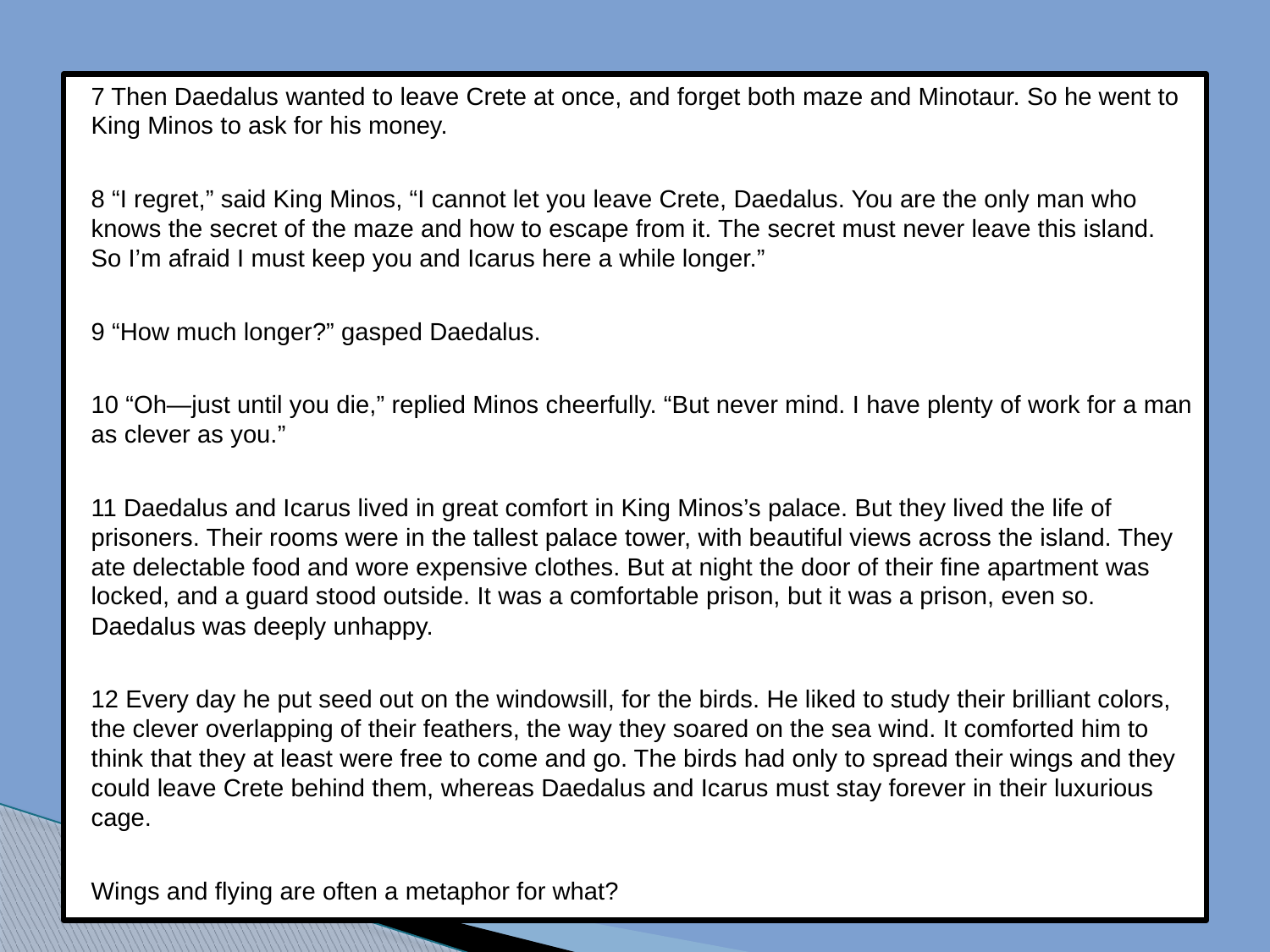

7 Then Daedalus wanted to leave Crete at once, and forget both maze and Minotaur. So he went to King Minos to ask for his money.

8 “I regret,” said King Minos, “I cannot let you leave Crete, Daedalus. You are the only man who knows the secret of the maze and how to escape from it. The secret must never leave this island. So I’m afraid I must keep you and Icarus here a while longer.”

9 “How much longer?” gasped Daedalus.

10 “Oh—just until you die,” replied Minos cheerfully. “But never mind. I have plenty of work for a man as clever as you.”

11 Daedalus and Icarus lived in great comfort in King Minos’s palace. But they lived the life of prisoners. Their rooms were in the tallest palace tower, with beautiful views across the island. They ate delectable food and wore expensive clothes. But at night the door of their fine apartment was locked, and a guard stood outside. It was a comfortable prison, but it was a prison, even so. Daedalus was deeply unhappy.

12 Every day he put seed out on the windowsill, for the birds. He liked to study their brilliant colors, the clever overlapping of their feathers, the way they soared on the sea wind. It comforted him to think that they at least were free to come and go. The birds had only to spread their wings and they could leave Crete behind them, whereas Daedalus and Icarus must stay forever in their luxurious cage.

Wings and flying are often a metaphor for what?